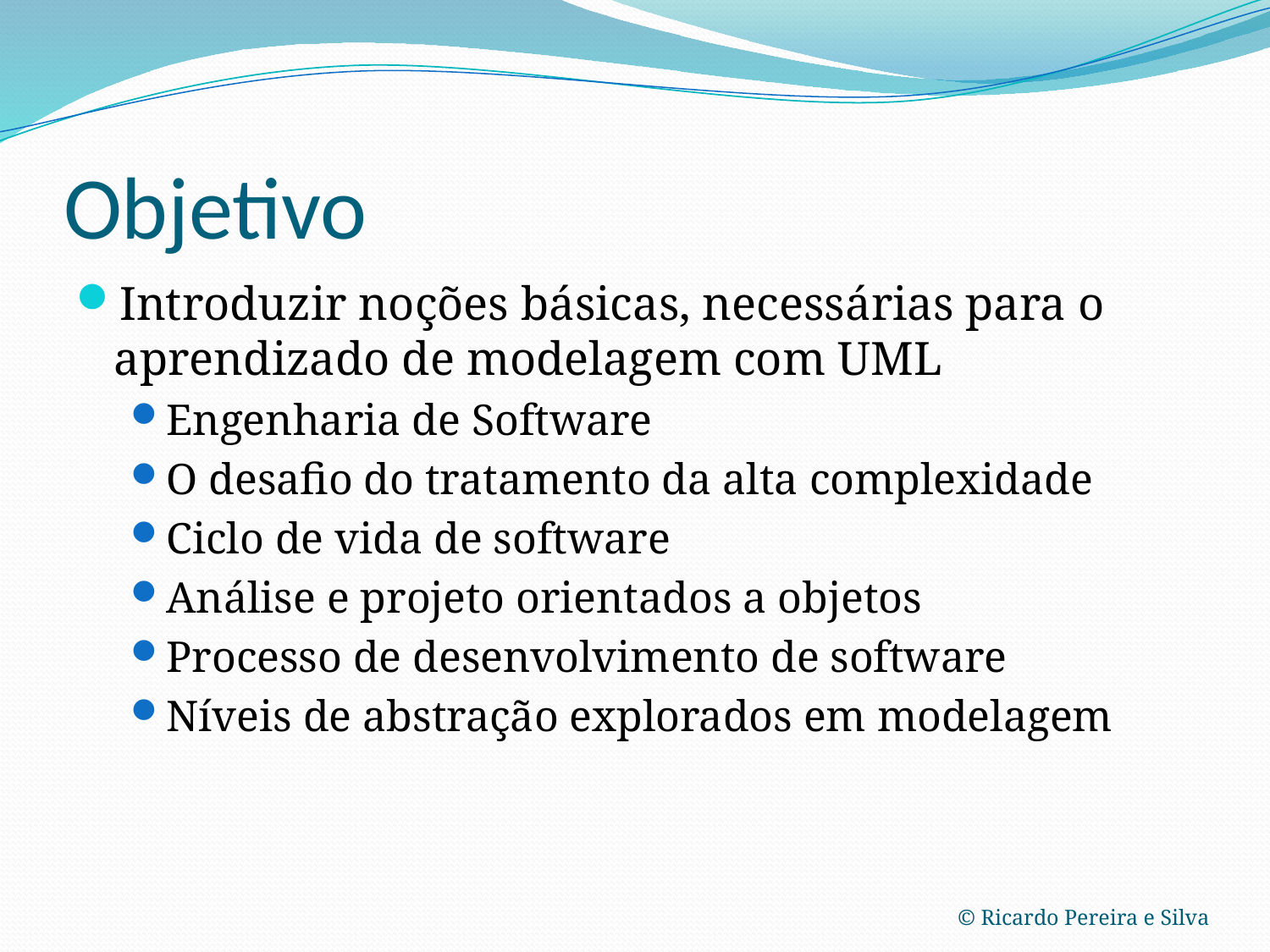

# Objetivo
Introduzir noções básicas, necessárias para o aprendizado de modelagem com UML
Engenharia de Software
O desafio do tratamento da alta complexidade
Ciclo de vida de software
Análise e projeto orientados a objetos
Processo de desenvolvimento de software
Níveis de abstração explorados em modelagem

© Ricardo Pereira e Silva